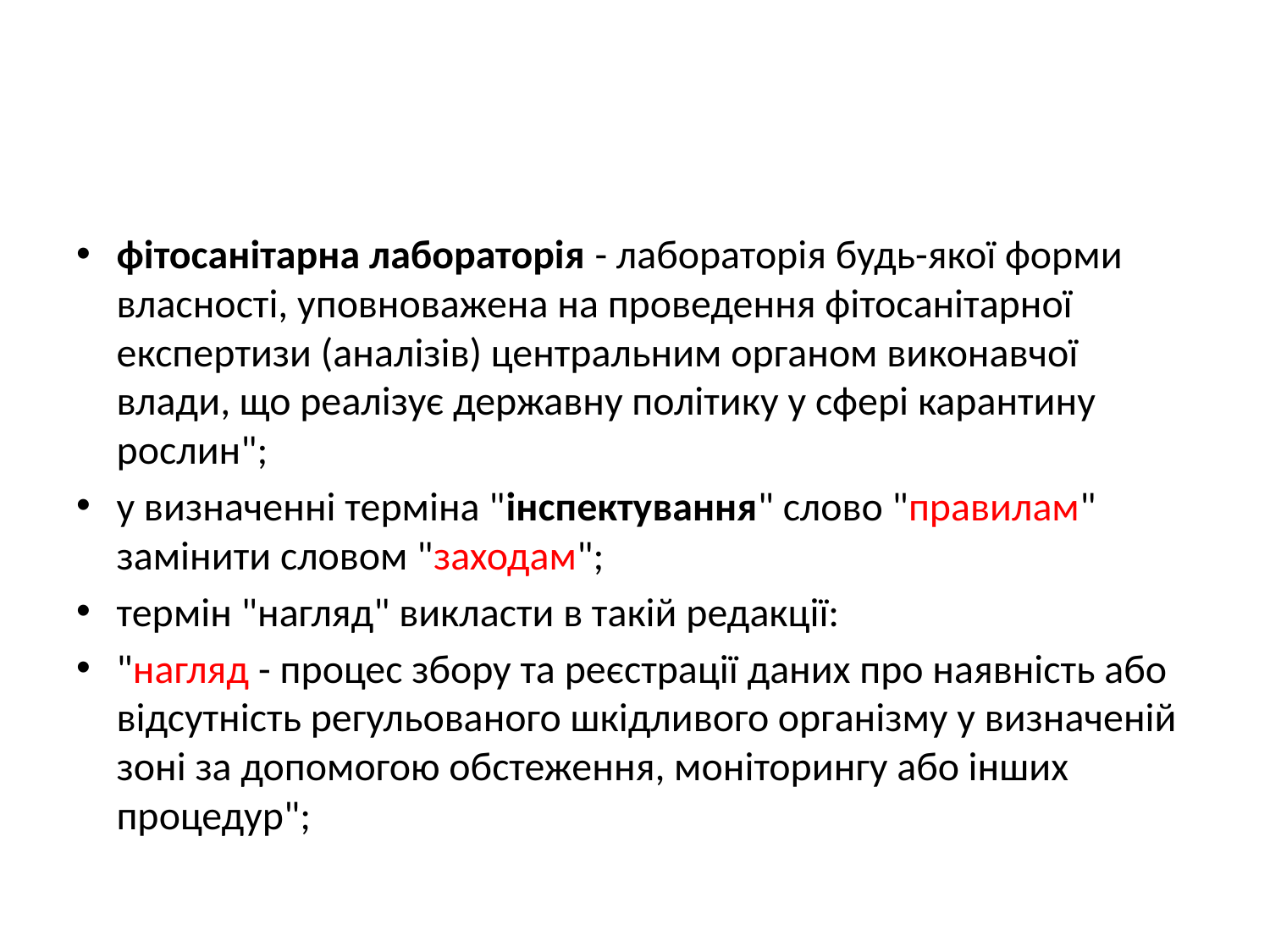

#
фітосанітарна лабораторія - лабораторія будь-якої форми власності, уповноважена на проведення фітосанітарної експертизи (аналізів) центральним органом виконавчої влади, що реалізує державну політику у сфері карантину рослин";
у визначенні терміна "інспектування" слово "правилам" замінити словом "заходам";
термін "нагляд" викласти в такій редакції:
"нагляд - процес збору та реєстрації даних про наявність або відсутність регульованого шкідливого організму у визначеній зоні за допомогою обстеження, моніторингу або інших процедур";